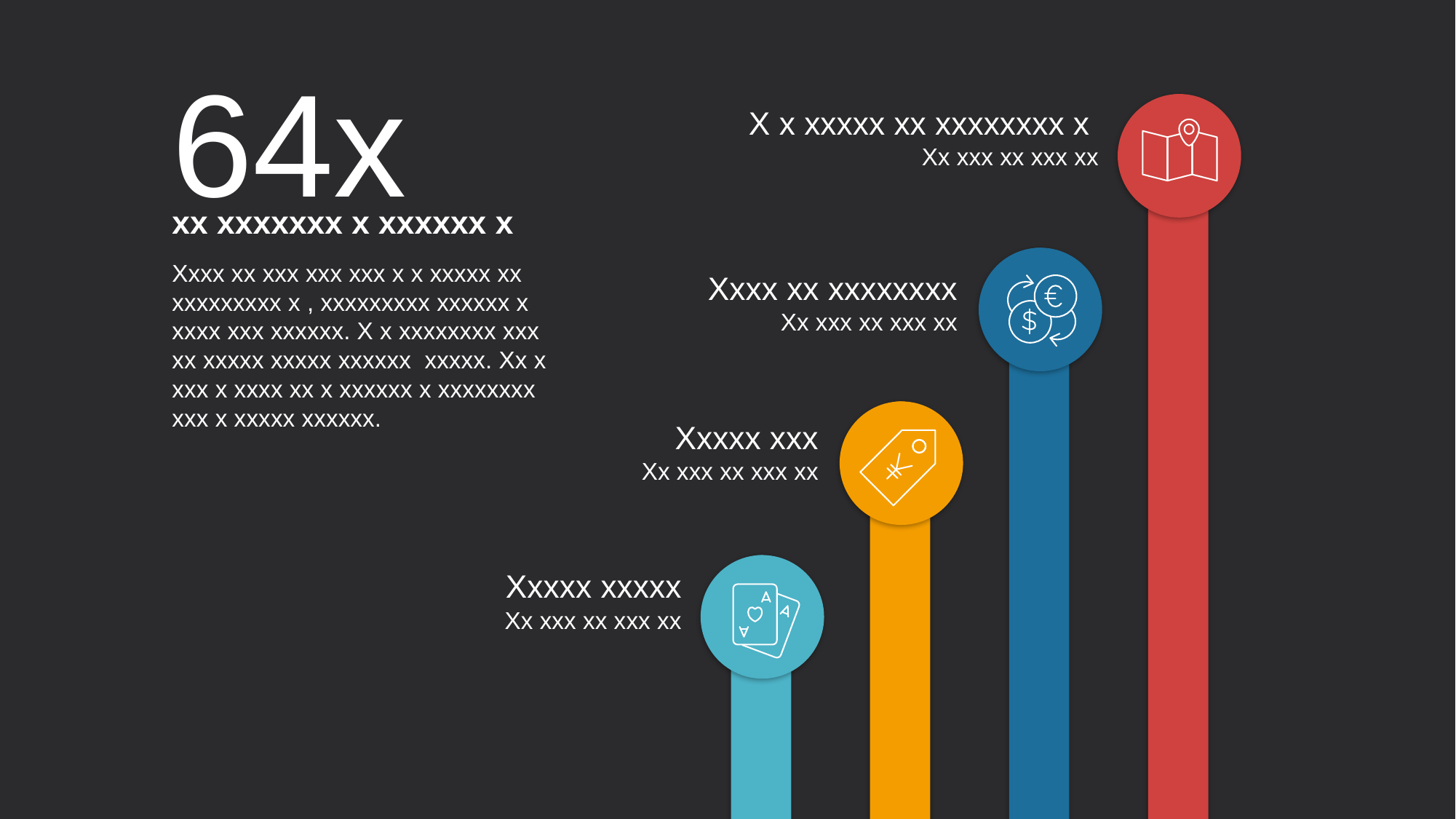

64x

X x xxxxx xx xxxxxxxx x
Xx xxx xx xxx xx

xx xxxxxxx x xxxxxx x

Xxxx xx xxx xxx xxx x x xxxxx xx xxxxxxxxx x , xxxxxxxxx xxxxxx x xxxx xxx xxxxxx. X x xxxxxxxx xxx xx xxxxx xxxxx xxxxxx  xxxxx. Xx x xxx x xxxx xx x xxxxxx x xxxxxxxx xxx x xxxxx xxxxxx.
Xxxx xx xxxxxxxx
Xx xxx xx xxx xx

Xxxxx xxx
Xx xxx xx xxx xx

Xxxxx xxxxx
Xx xxx xx xxx xx